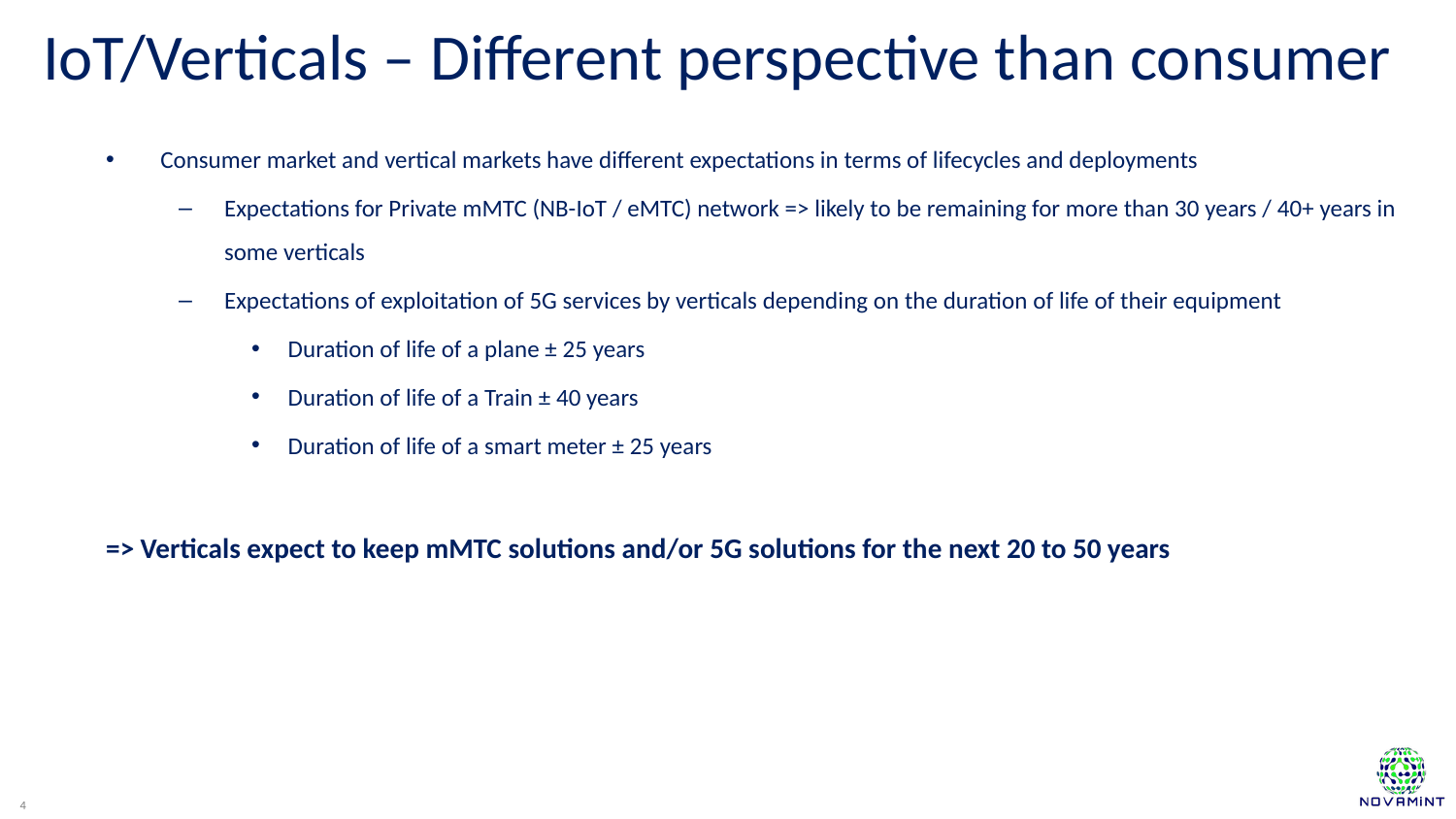

IoT/Verticals – Different perspective than consumer
Consumer market and vertical markets have different expectations in terms of lifecycles and deployments
Expectations for Private mMTC (NB-IoT / eMTC) network => likely to be remaining for more than 30 years / 40+ years in some verticals
Expectations of exploitation of 5G services by verticals depending on the duration of life of their equipment
Duration of life of a plane ± 25 years
Duration of life of a Train ± 40 years
Duration of life of a smart meter ± 25 years

=> Verticals expect to keep mMTC solutions and/or 5G solutions for the next 20 to 50 years